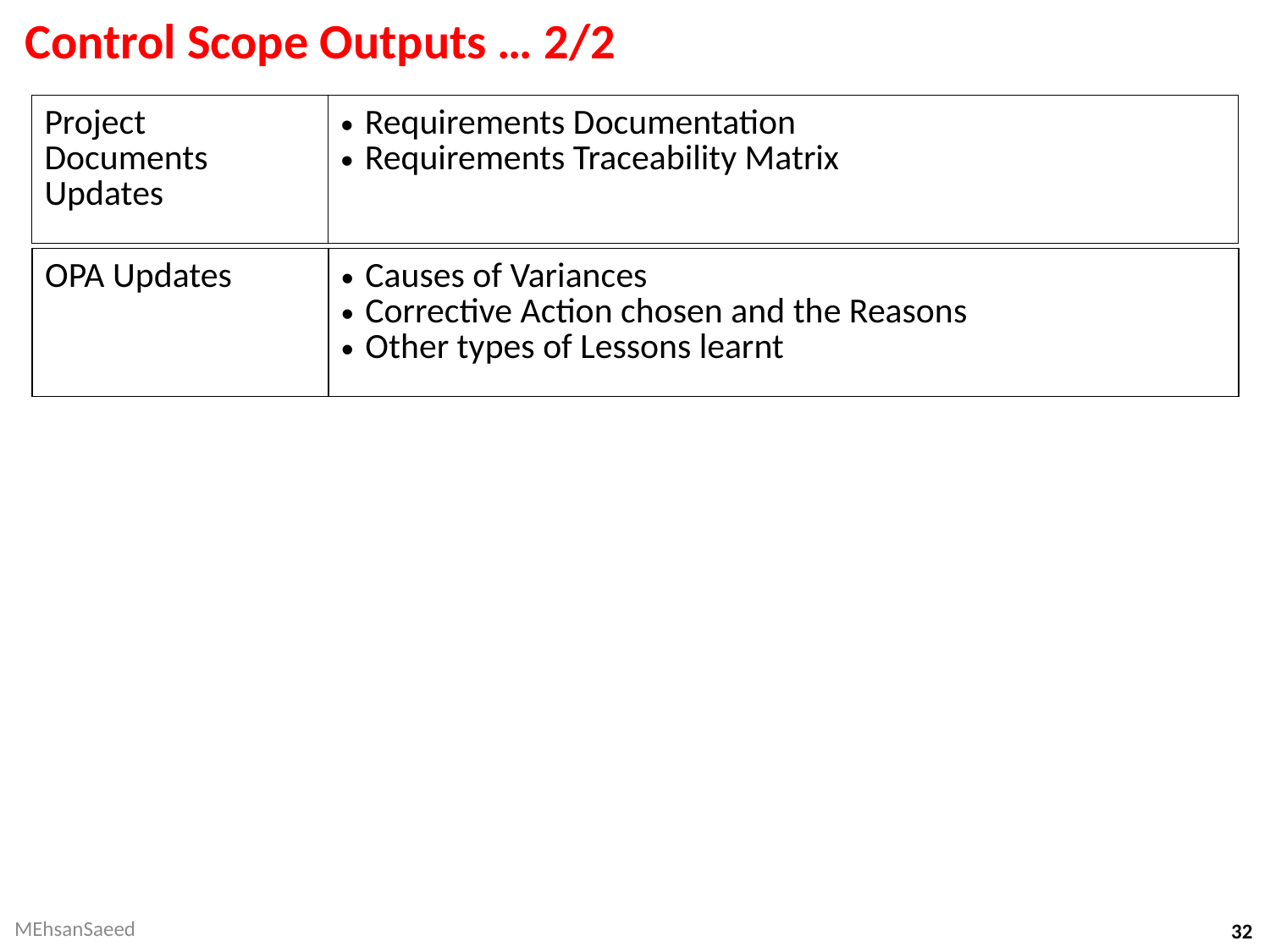

# Control Scope Outputs … 2/2
| Project Documents Updates | Requirements Documentation Requirements Traceability Matrix |
| --- | --- |
| OPA Updates | Causes of Variances Corrective Action chosen and the Reasons Other types of Lessons learnt |
| --- | --- |
MEhsanSaeed
32